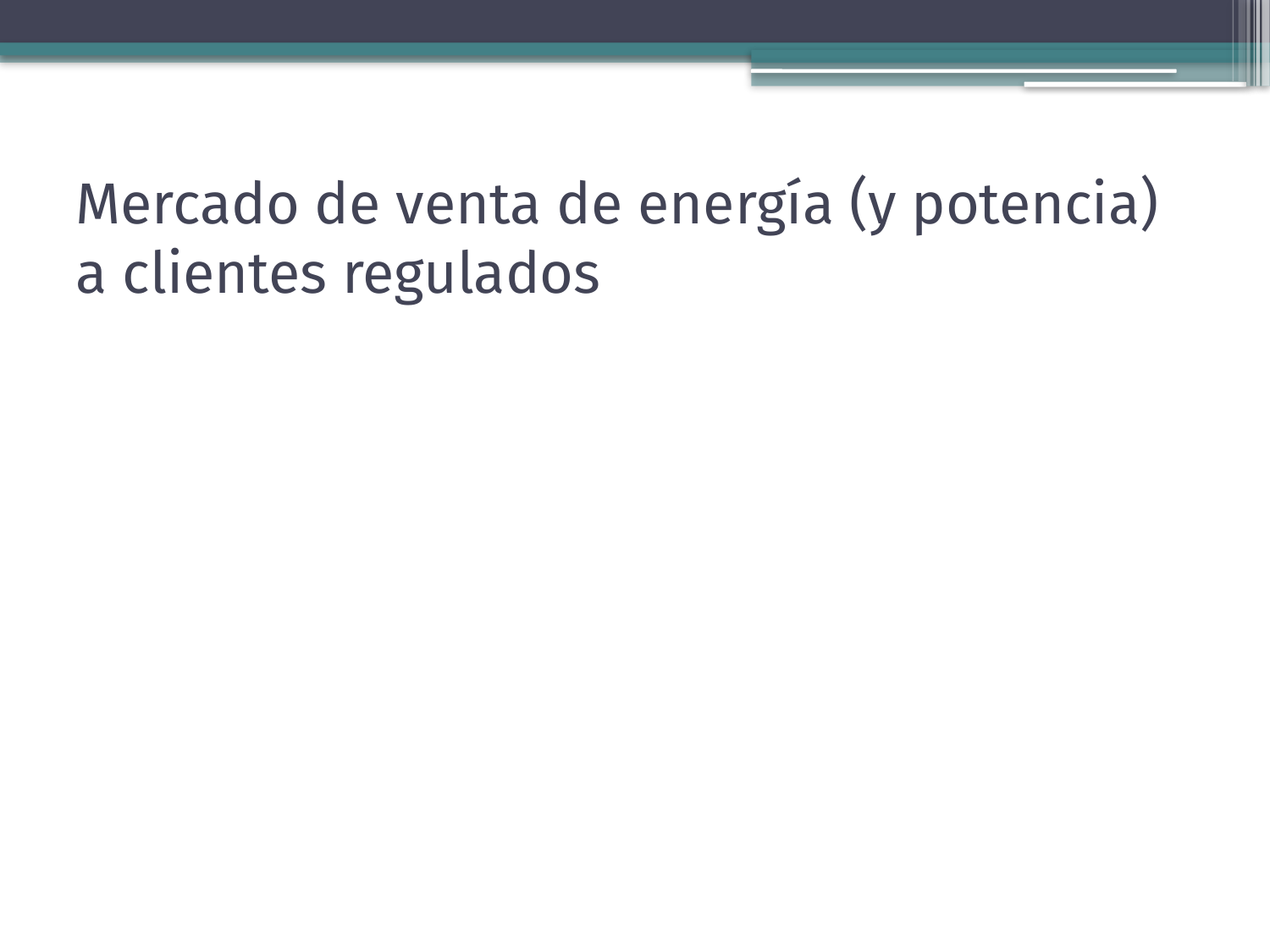

# Mercado de venta de energía (y potencia) a clientes regulados